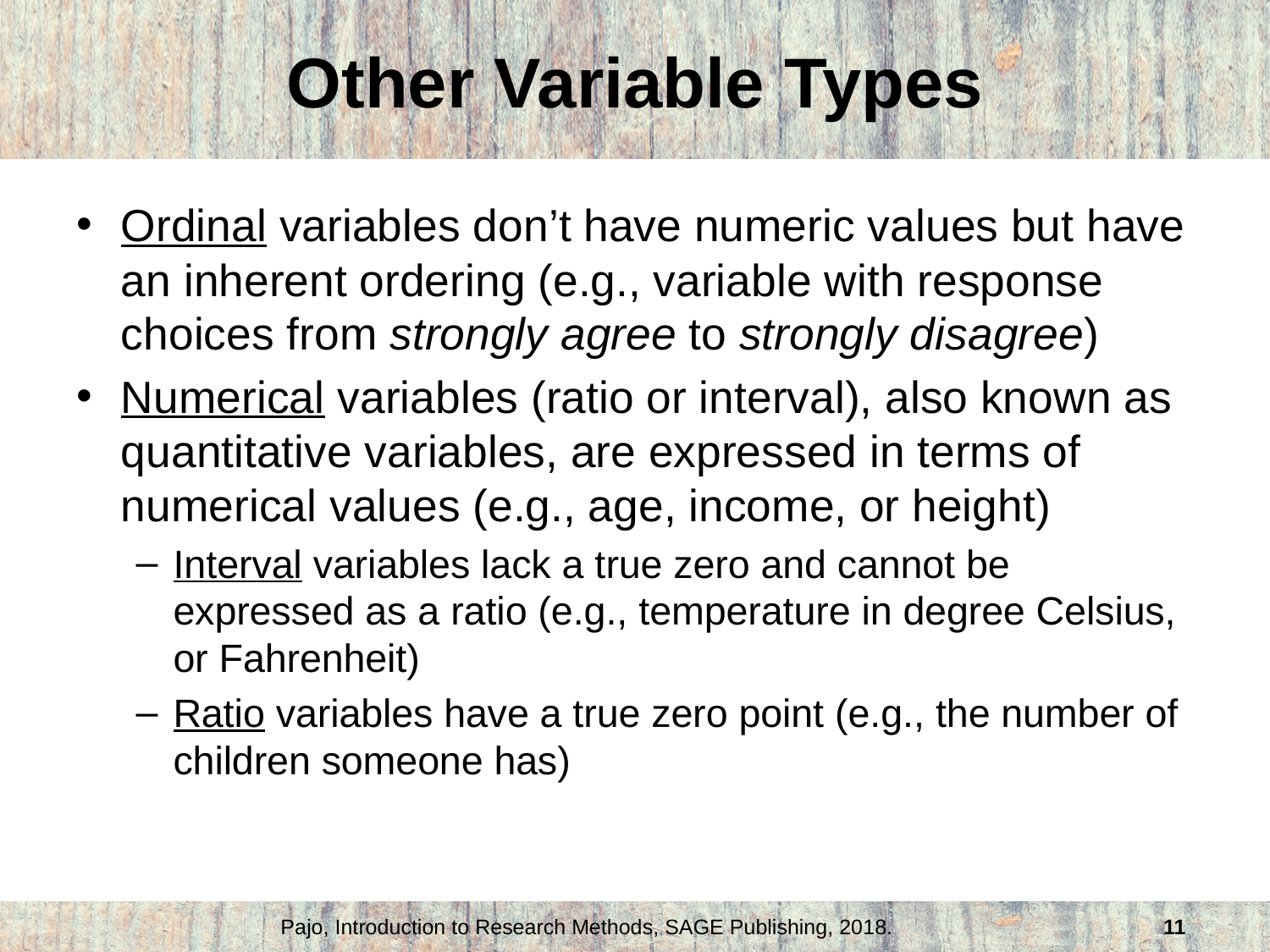

# Other Variable Types
Ordinal variables don’t have numeric values but have an inherent ordering (e.g., variable with response choices from strongly agree to strongly disagree)
Numerical variables (ratio or interval), also known as quantitative variables, are expressed in terms of numerical values (e.g., age, income, or height)
Interval variables lack a true zero and cannot be expressed as a ratio (e.g., temperature in degree Celsius, or Fahrenheit)
Ratio variables have a true zero point (e.g., the number of children someone has)
Pajo, Introduction to Research Methods, SAGE Publishing, 2018.
11